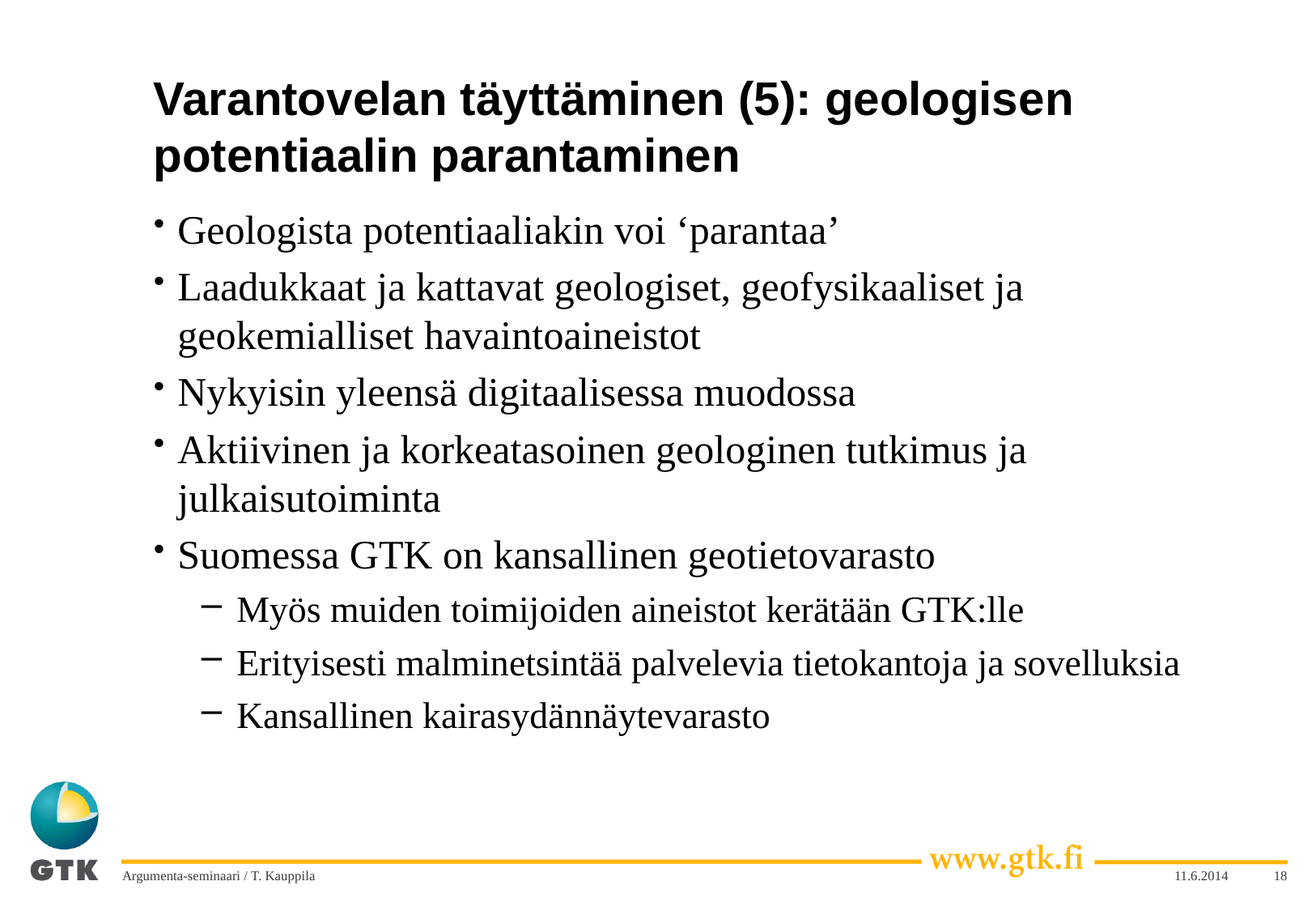

# Varantovelan täyttäminen (5): geologisen potentiaalin parantaminen
Geologista potentiaaliakin voi ‘parantaa’
Laadukkaat ja kattavat geologiset, geofysikaaliset ja geokemialliset havaintoaineistot
Nykyisin yleensä digitaalisessa muodossa
Aktiivinen ja korkeatasoinen geologinen tutkimus ja julkaisutoiminta
Suomessa GTK on kansallinen geotietovarasto
Myös muiden toimijoiden aineistot kerätään GTK:lle
Erityisesti malminetsintää palvelevia tietokantoja ja sovelluksia
Kansallinen kairasydännäytevarasto

Argumenta-seminaari / T. Kauppila
11.6.2014
18